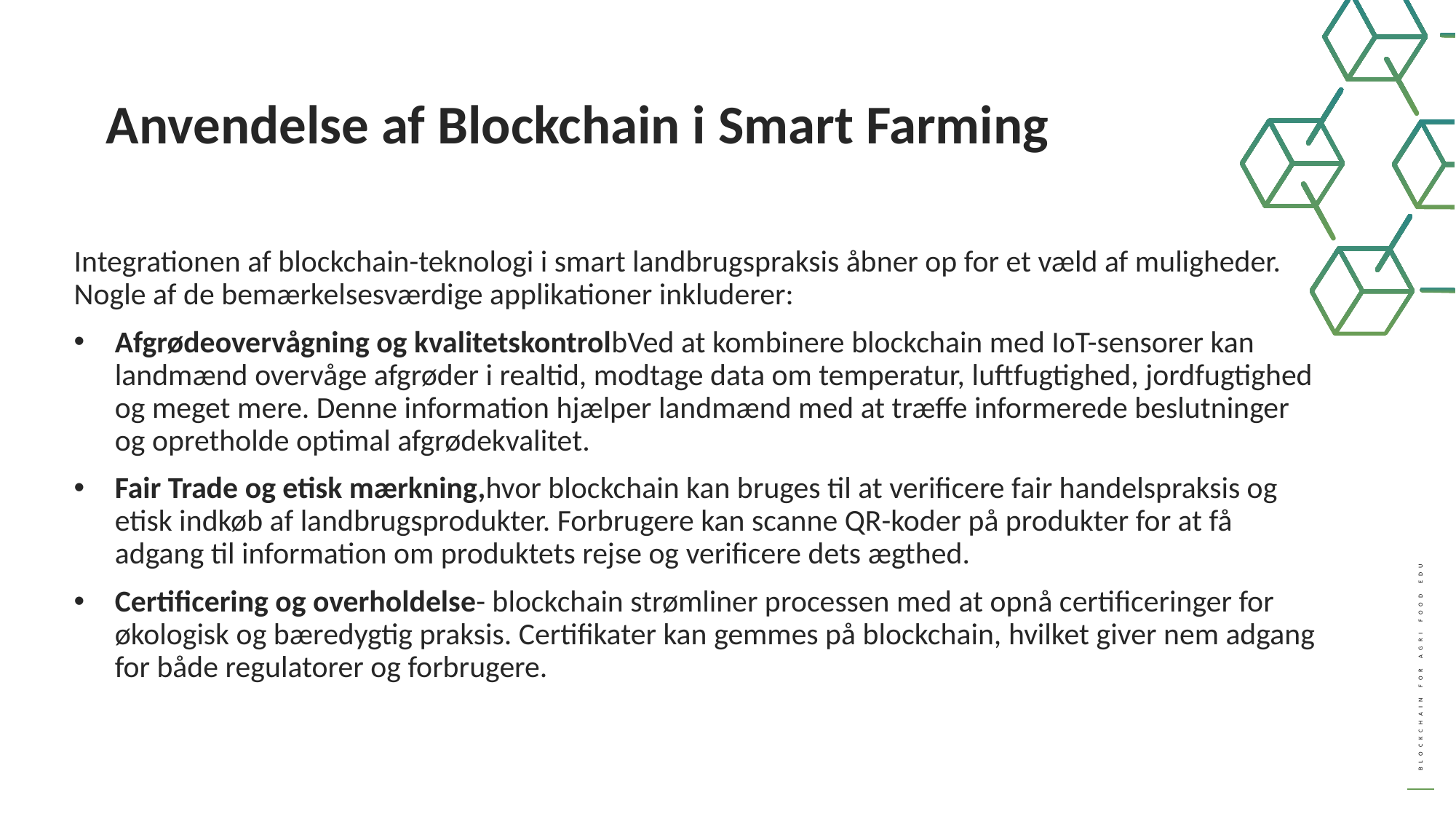

Anvendelse af Blockchain i Smart Farming
Integrationen af ​​blockchain-teknologi i smart landbrugspraksis åbner op for et væld af muligheder. Nogle af de bemærkelsesværdige applikationer inkluderer:
Afgrødeovervågning og kvalitetskontrolbVed at kombinere blockchain med IoT-sensorer kan landmænd overvåge afgrøder i realtid, modtage data om temperatur, luftfugtighed, jordfugtighed og meget mere. Denne information hjælper landmænd med at træffe informerede beslutninger og opretholde optimal afgrødekvalitet.
Fair Trade og etisk mærkning,hvor blockchain kan bruges til at verificere fair handelspraksis og etisk indkøb af landbrugsprodukter. Forbrugere kan scanne QR-koder på produkter for at få adgang til information om produktets rejse og verificere dets ægthed.
Certificering og overholdelse- blockchain strømliner processen med at opnå certificeringer for økologisk og bæredygtig praksis. Certifikater kan gemmes på blockchain, hvilket giver nem adgang for både regulatorer og forbrugere.